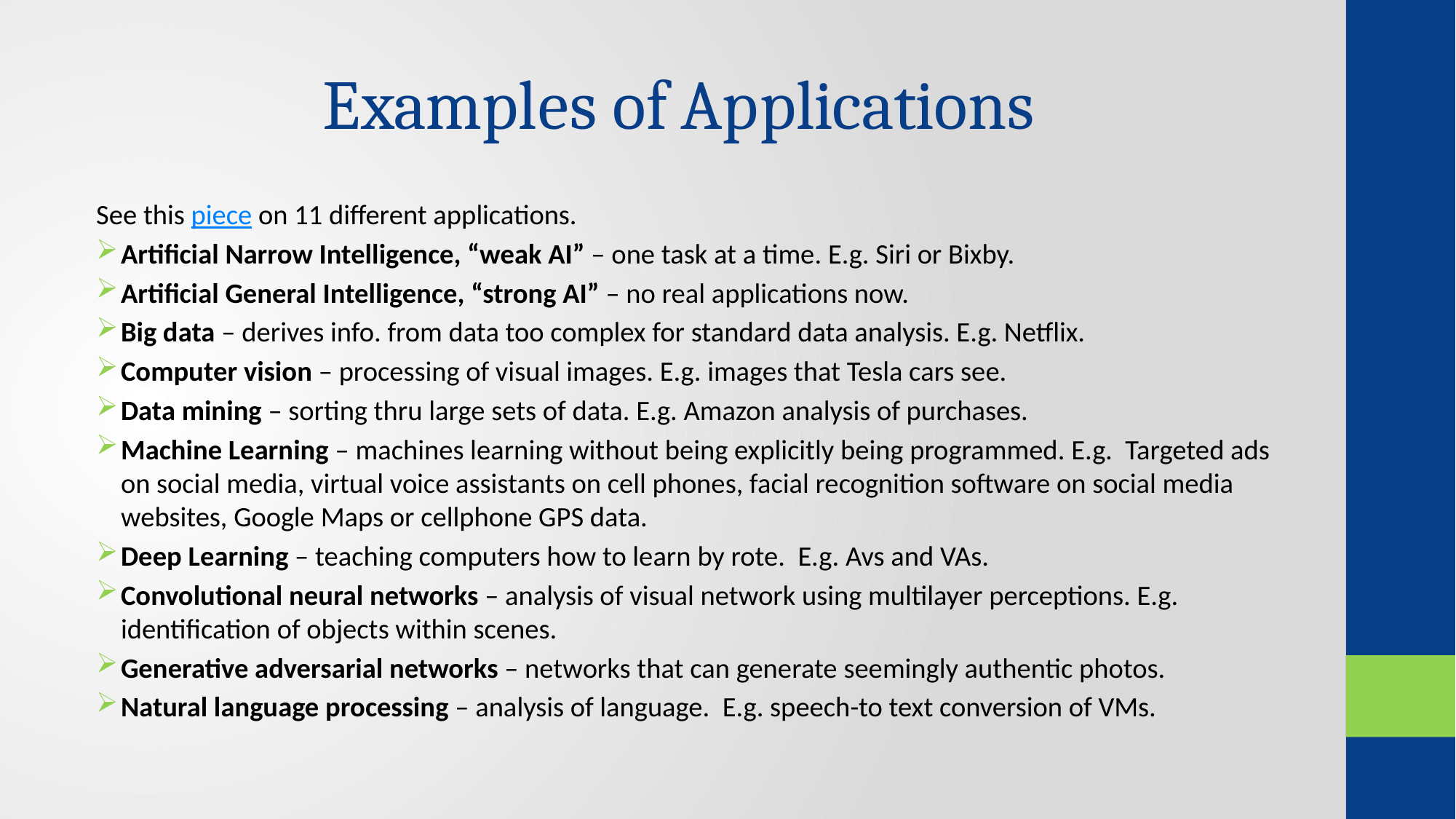

# Examples of Applications
See this piece on 11 different applications.
Artificial Narrow Intelligence, “weak AI” – one task at a time. E.g. Siri or Bixby.
Artificial General Intelligence, “strong AI” – no real applications now.
Big data – derives info. from data too complex for standard data analysis. E.g. Netflix.
Computer vision – processing of visual images. E.g. images that Tesla cars see.
Data mining – sorting thru large sets of data. E.g. Amazon analysis of purchases.
Machine Learning – machines learning without being explicitly being programmed. E.g.  Targeted ads on social media, virtual voice assistants on cell phones, facial recognition software on social media websites, Google Maps or cellphone GPS data.
Deep Learning – teaching computers how to learn by rote.  E.g. Avs and VAs.
Convolutional neural networks – analysis of visual network using multilayer perceptions. E.g. identification of objects within scenes.
Generative adversarial networks – networks that can generate seemingly authentic photos.
Natural language processing – analysis of language.  E.g. speech-to text conversion of VMs.